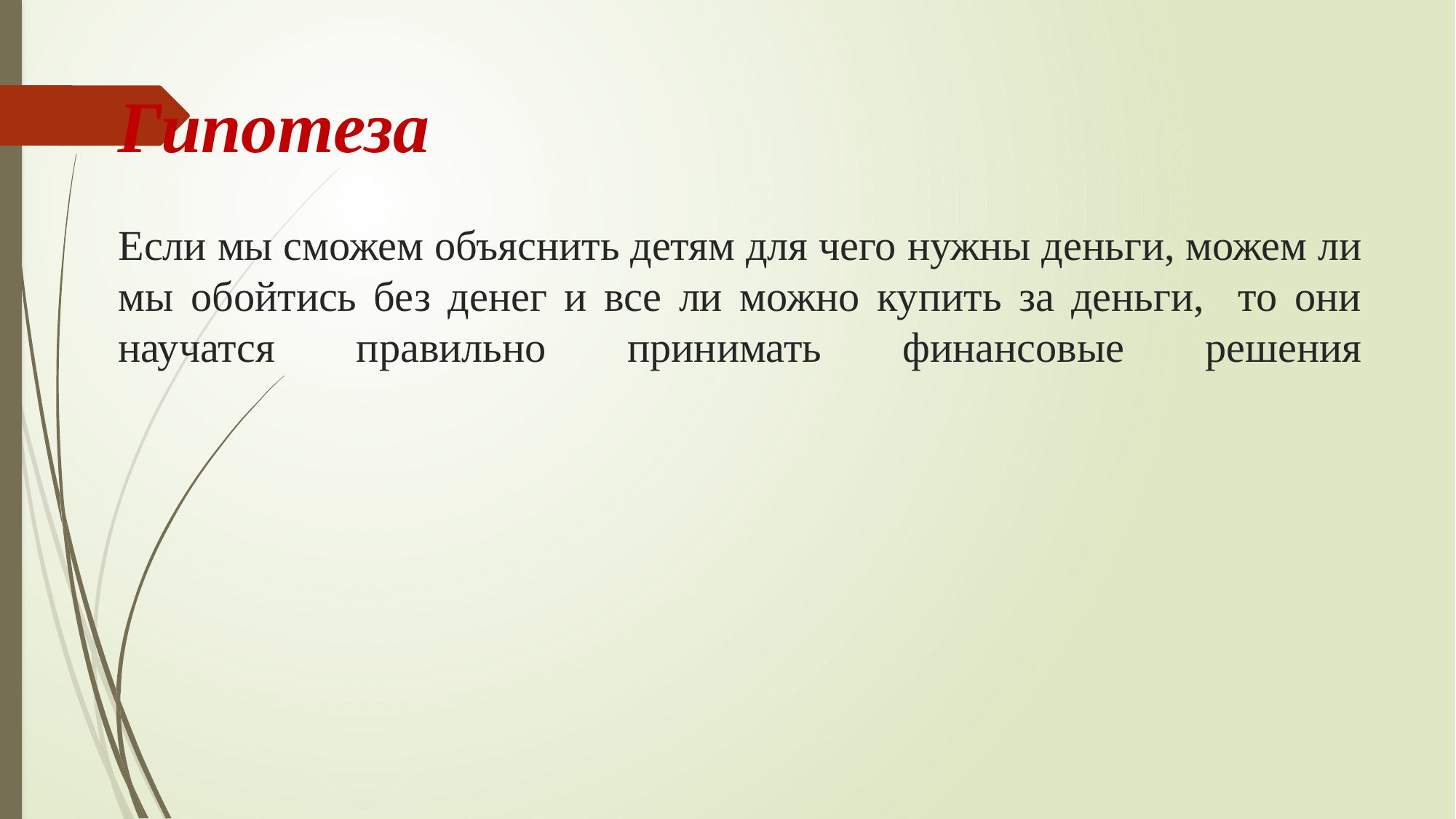

# Гипотеза Если мы сможем объяснить детям для чего нужны деньги, можем ли мы обойтись без денег и все ли можно купить за деньги,  то они научатся правильно принимать финансовые решения